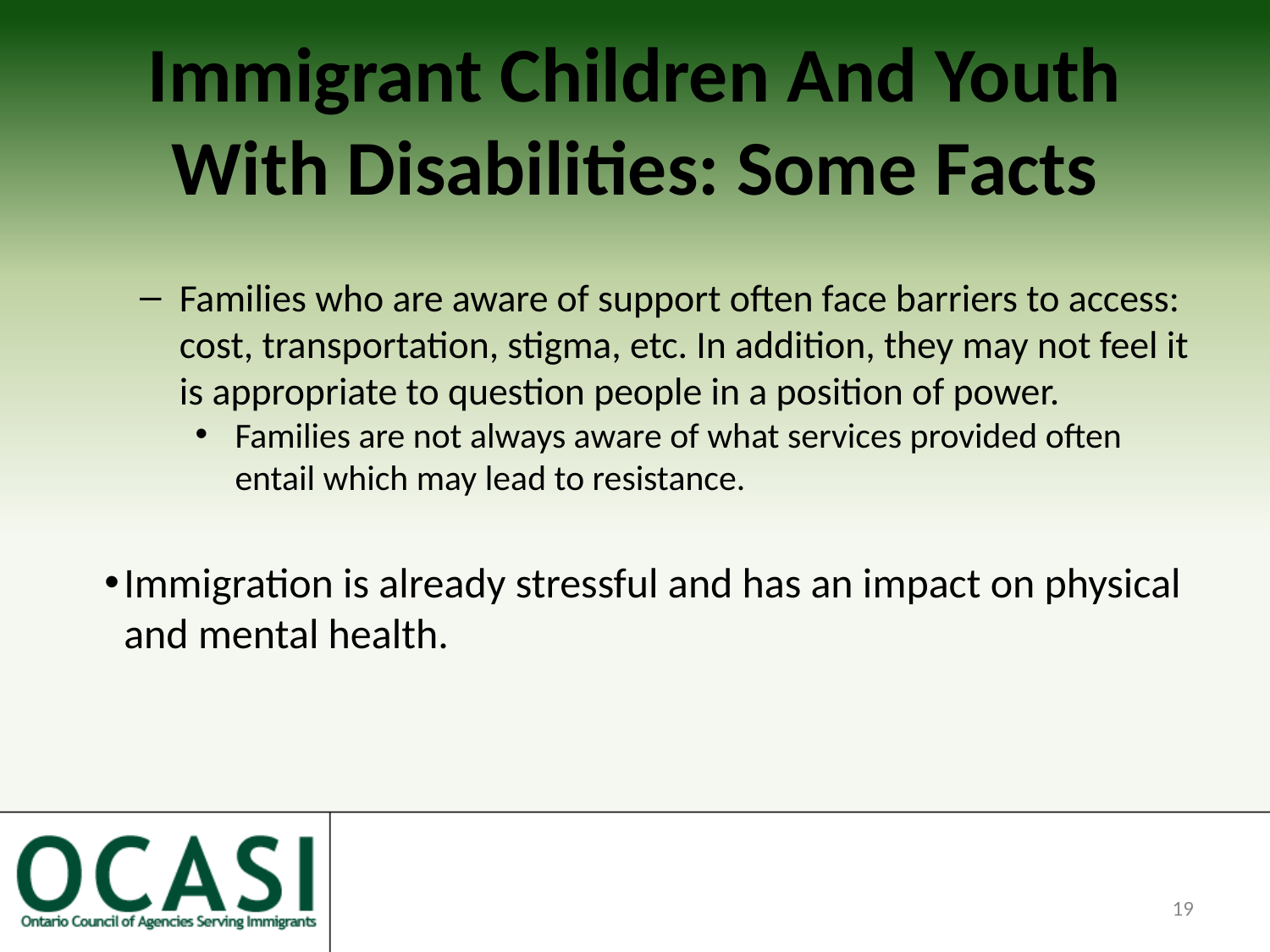

# Immigrant Children And Youth With Disabilities: Some Facts

Families who are aware of support often face barriers to access: cost, transportation, stigma, etc. In addition, they may not feel it is appropriate to question people in a position of power.
Families are not always aware of what services provided often entail which may lead to resistance.

Immigration is already stressful and has an impact on physical and mental health.

19